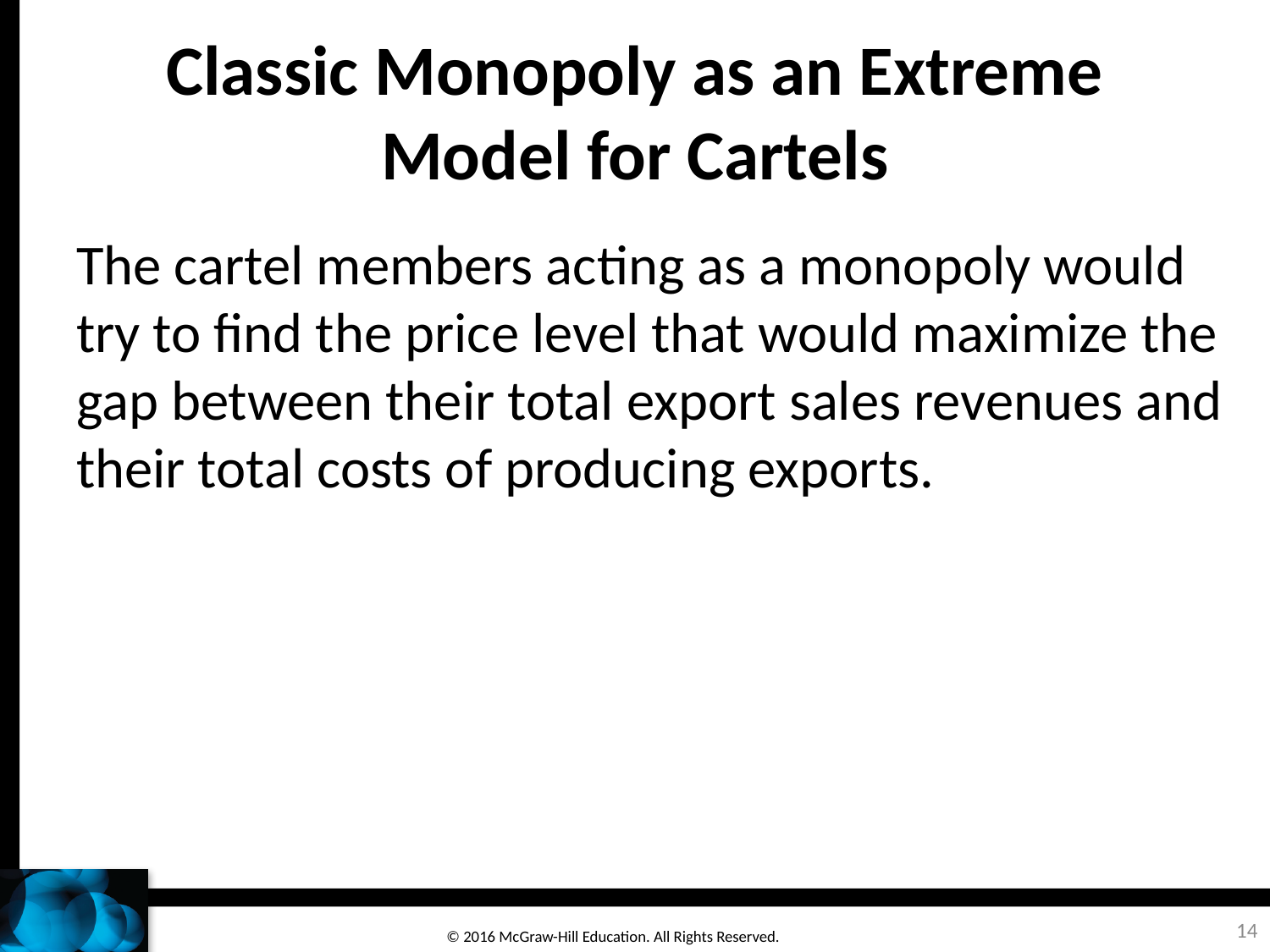

# Classic Monopoly as an Extreme Model for Cartels
The cartel members acting as a monopoly would try to find the price level that would maximize the gap between their total export sales revenues and their total costs of producing exports.
14
© 2016 McGraw-Hill Education. All Rights Reserved.